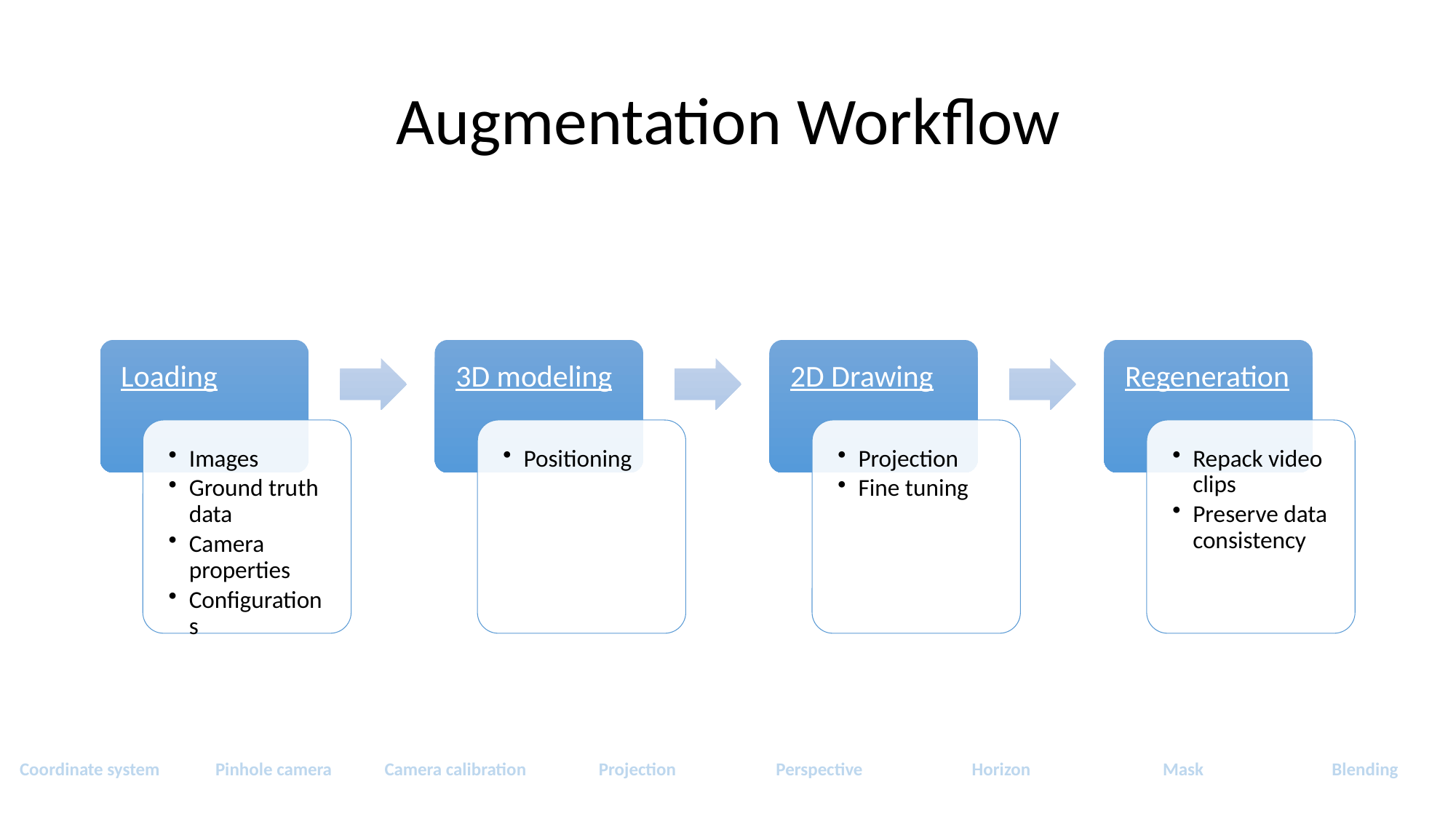

# Augmentation Workflow
Loading

Images
Ground truth data
Camera properties
Configurations

3D modeling

Positioning

2D Drawing
Projection
Fine tuning

Regeneration
Repack video clips
Preserve data consistency

| Coordinate system | Pinhole camera | Camera calibration | Projection | Perspective | Horizon | Mask | Blending |
| --- | --- | --- | --- | --- | --- | --- | --- |